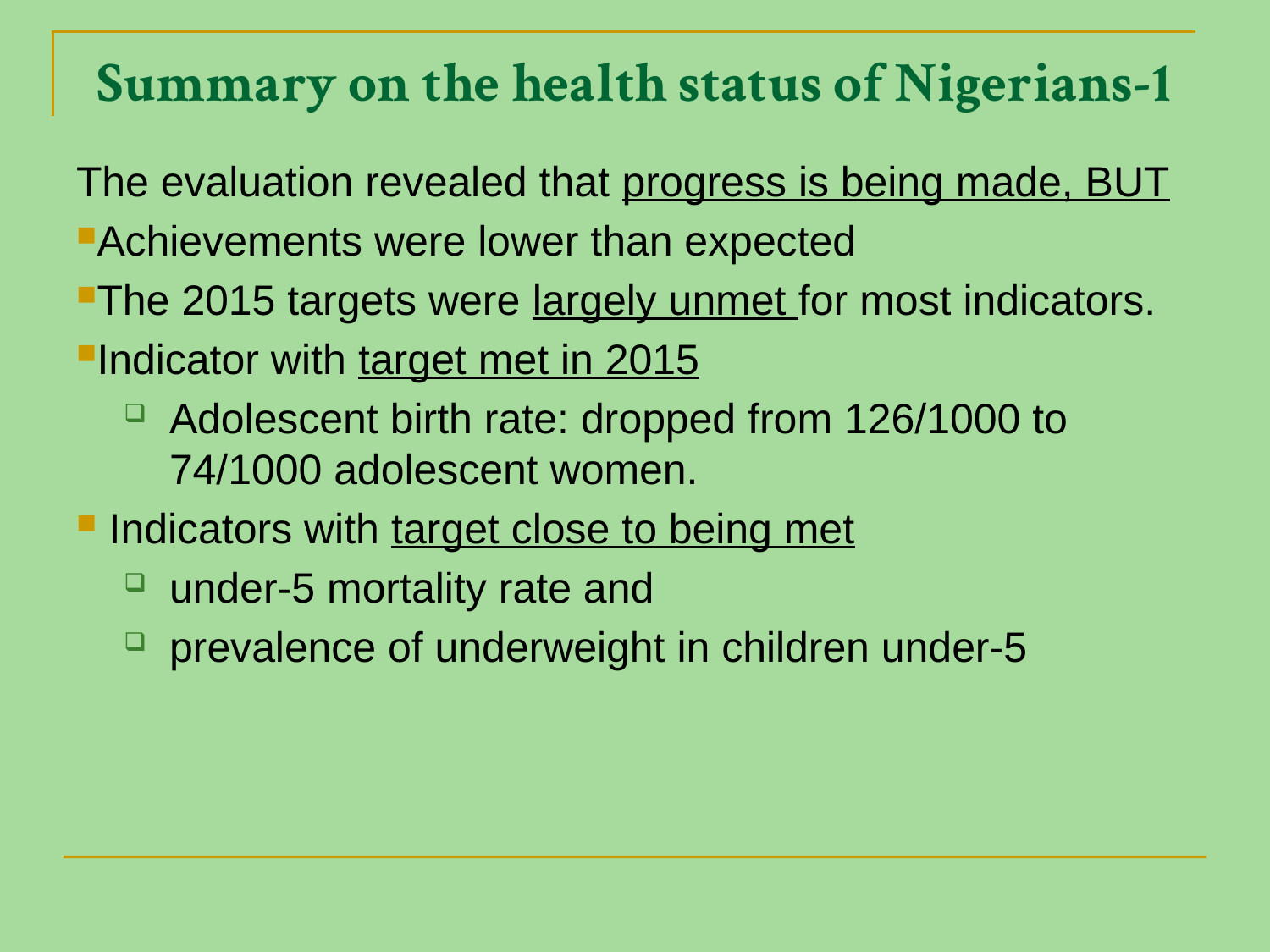

# Summary on the health status of Nigerians-1
The evaluation revealed that progress is being made, BUT
Achievements were lower than expected
The 2015 targets were largely unmet for most indicators.
Indicator with target met in 2015
Adolescent birth rate: dropped from 126/1000 to 74/1000 adolescent women.
 Indicators with target close to being met
under-5 mortality rate and
prevalence of underweight in children under-5